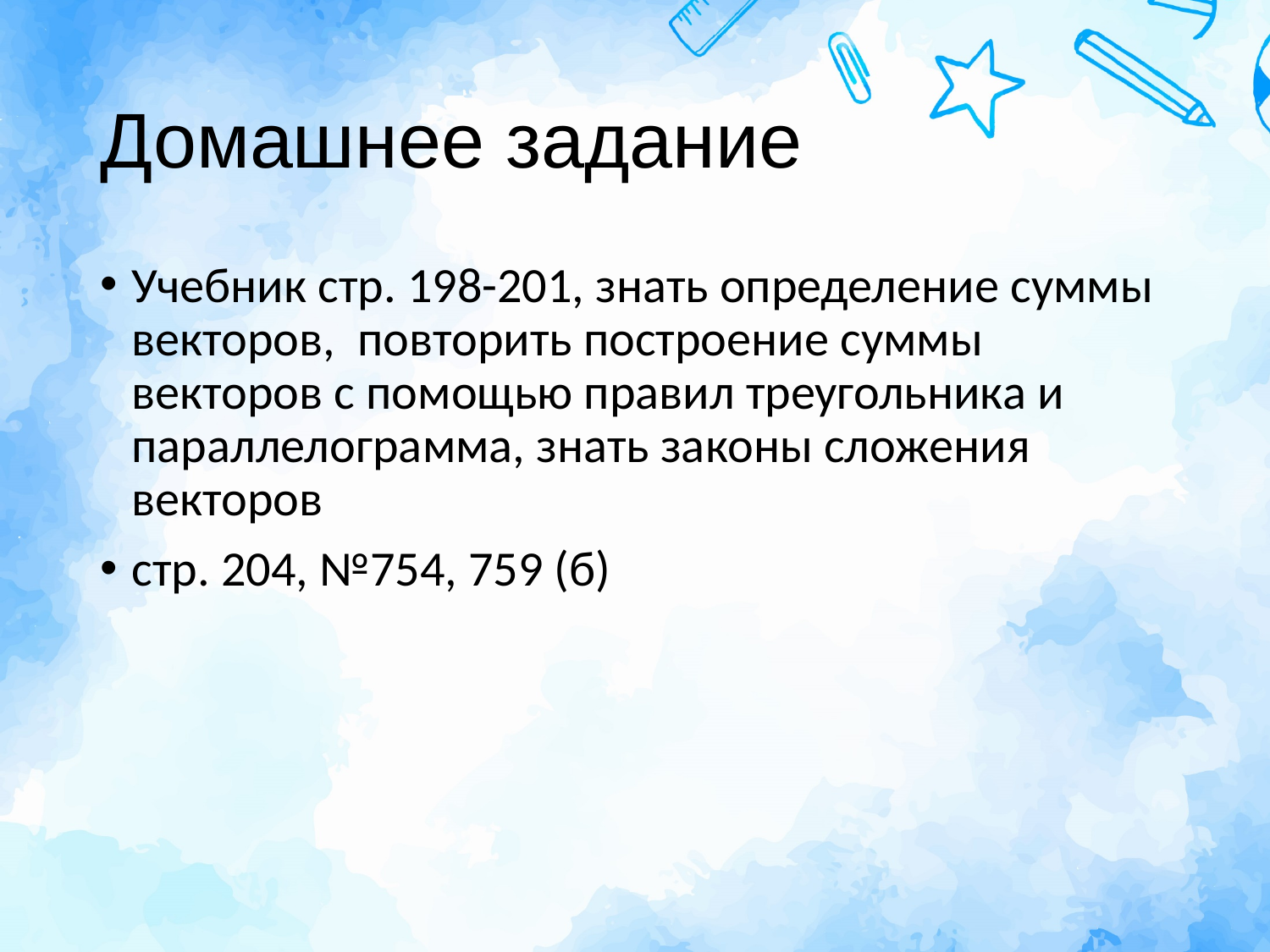

# Домашнее задание
Учебник стр. 198-201, знать определение суммы векторов,  повторить построение суммы векторов с помощью правил треугольника и параллелограмма, знать законы сложения векторов
стр. 204, №754, 759 (б)